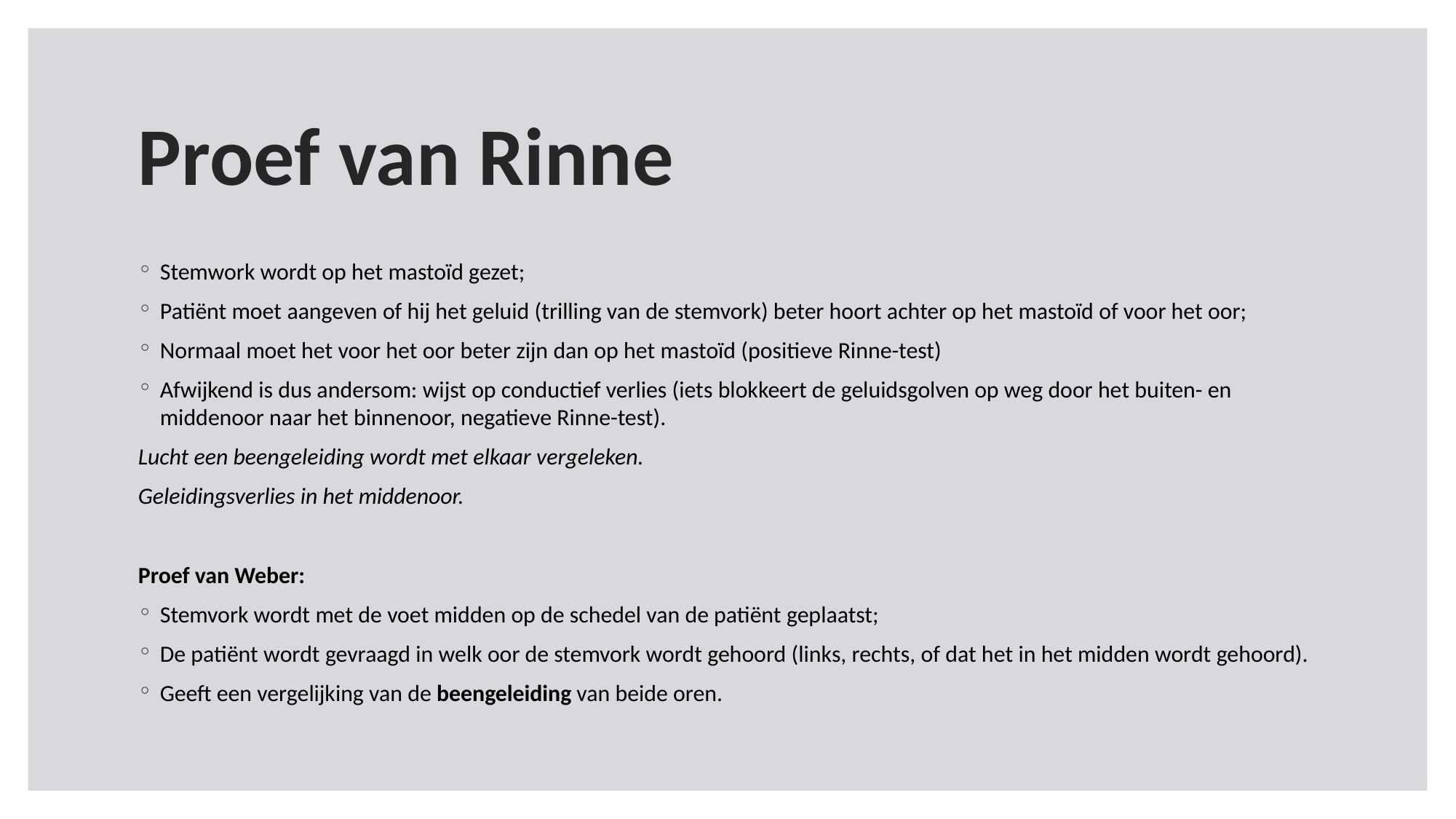

# Proef van Rinne
Stemwork wordt op het mastoïd gezet;
Patiënt moet aangeven of hij het geluid (trilling van de stemvork) beter hoort achter op het mastoïd of voor het oor;
Normaal moet het voor het oor beter zijn dan op het mastoïd (positieve Rinne-test)
Afwijkend is dus andersom: wijst op conductief verlies (iets blokkeert de geluidsgolven op weg door het buiten- en middenoor naar het binnenoor, negatieve Rinne-test).
Lucht een beengeleiding wordt met elkaar vergeleken.
Geleidingsverlies in het middenoor.

Proef van Weber:
Stemvork wordt met de voet midden op de schedel van de patiënt geplaatst;
De patiënt wordt gevraagd in welk oor de stemvork wordt gehoord (links, rechts, of dat het in het midden wordt gehoord).
Geeft een vergelijking van de beengeleiding van beide oren.